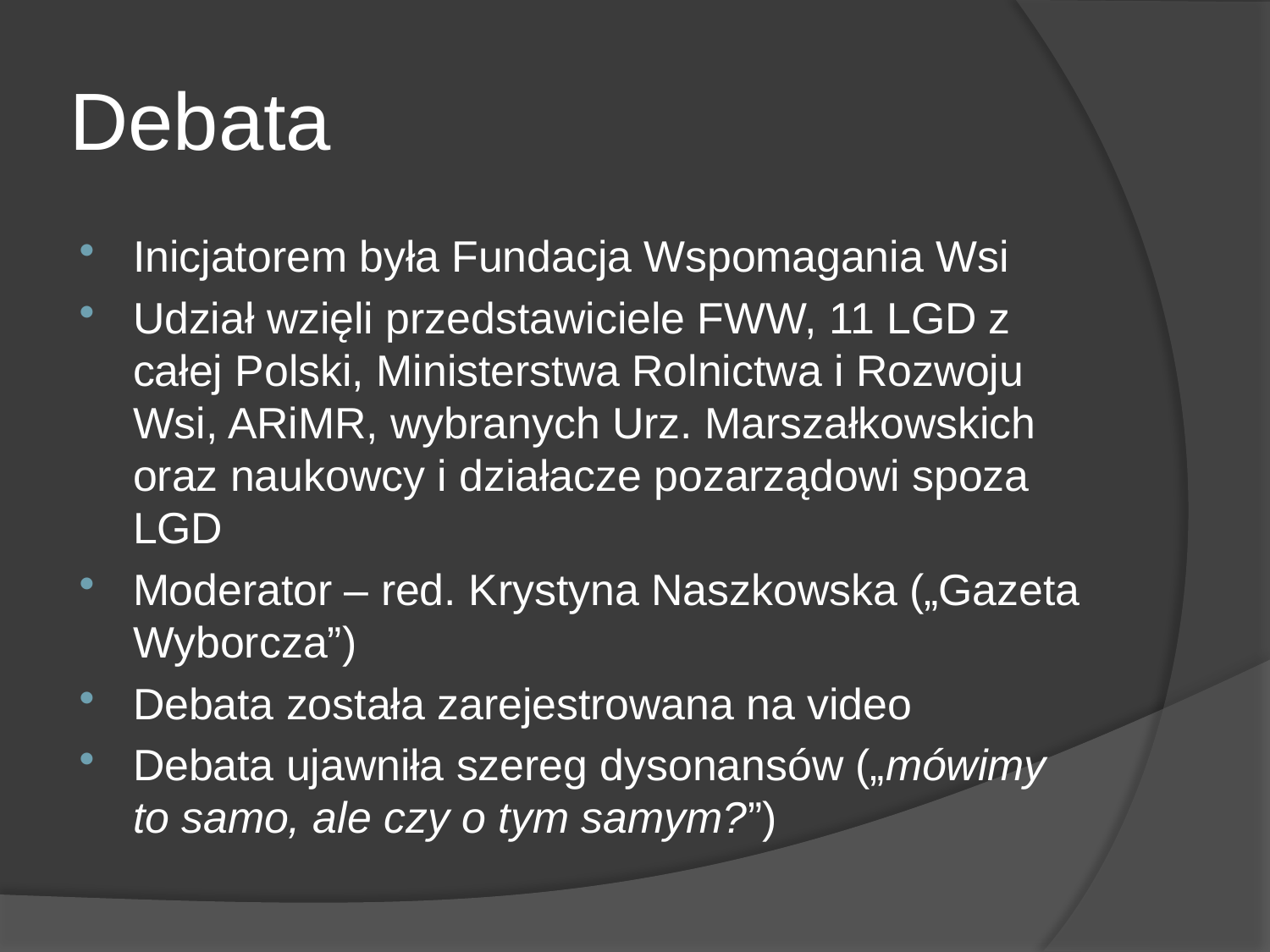

# Debata
Inicjatorem była Fundacja Wspomagania Wsi
Udział wzięli przedstawiciele FWW, 11 LGD z całej Polski, Ministerstwa Rolnictwa i Rozwoju Wsi, ARiMR, wybranych Urz. Marszałkowskich oraz naukowcy i działacze pozarządowi spoza LGD
Moderator – red. Krystyna Naszkowska („Gazeta Wyborcza”)
Debata została zarejestrowana na video
Debata ujawniła szereg dysonansów („mówimy to samo, ale czy o tym samym?”)